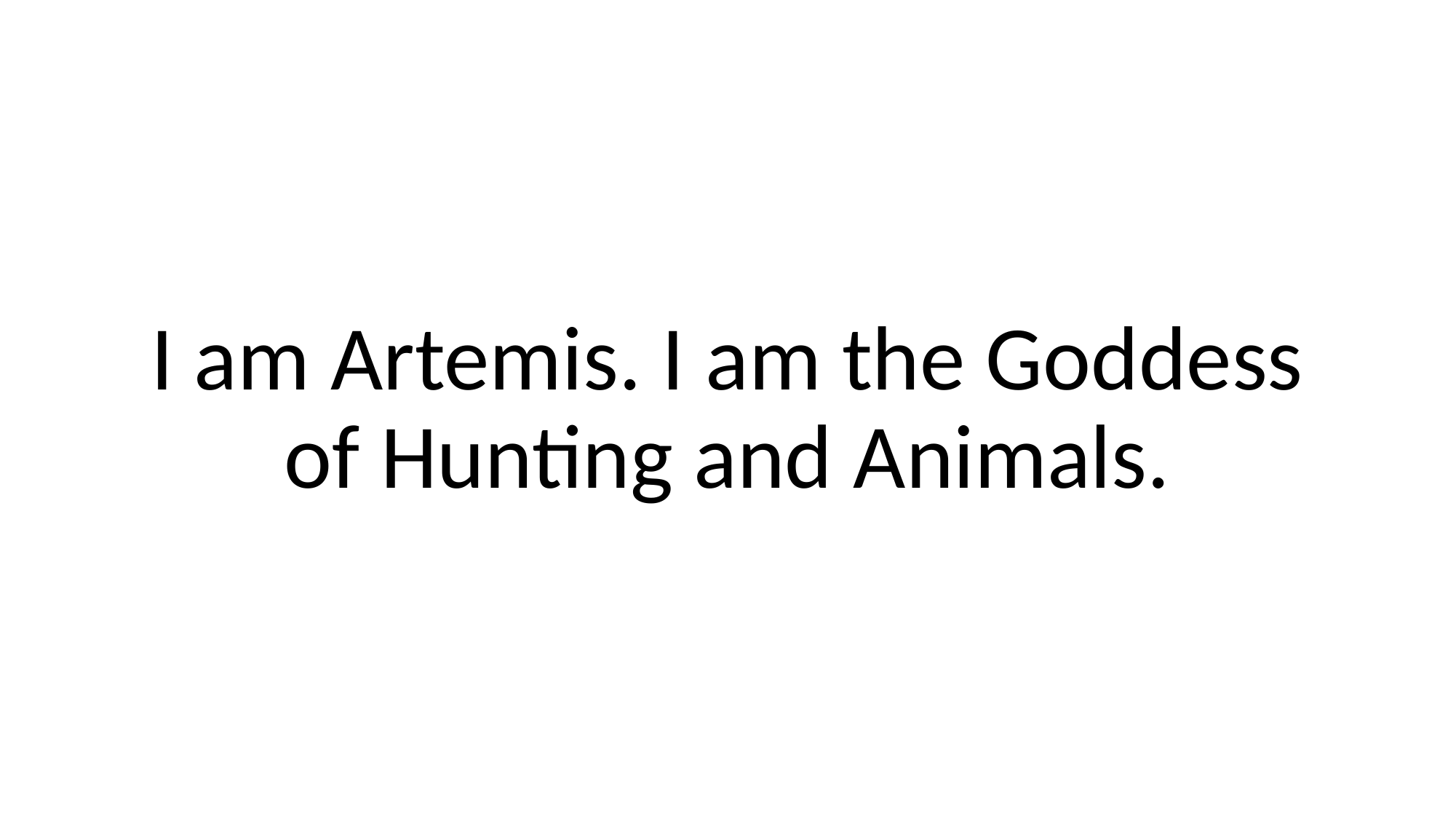

# I am Artemis. I am the Goddess of Hunting and Animals.